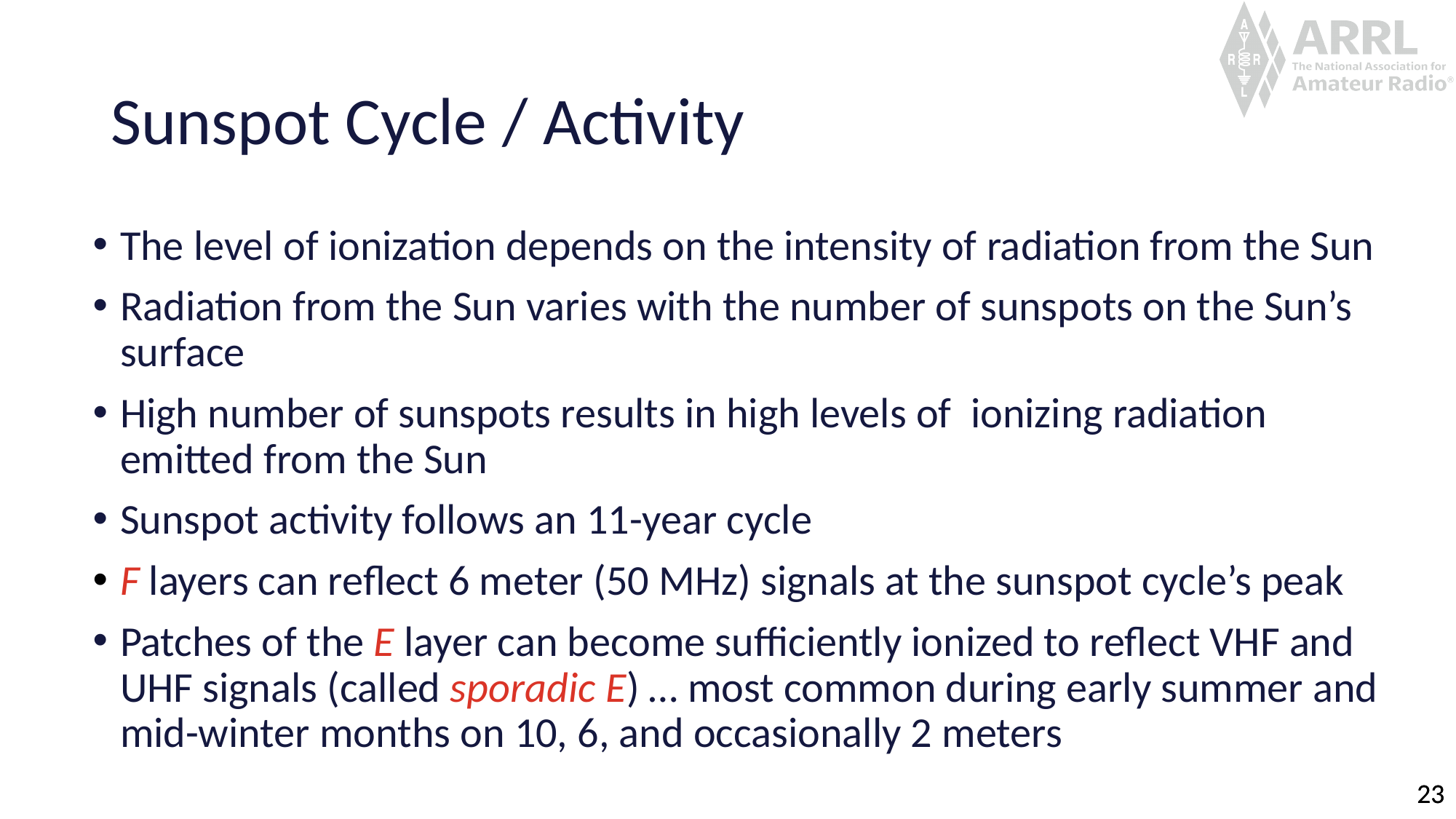

# Sunspot Cycle / Activity
The level of ionization depends on the intensity of radiation from the Sun
Radiation from the Sun varies with the number of sunspots on the Sun’s surface
High number of sunspots results in high levels of  ionizing radiation emitted from the Sun
Sunspot activity follows an 11-year cycle
F layers can reflect 6 meter (50 MHz) signals at the sunspot cycle’s peak
Patches of the E layer can become sufficiently ionized to reflect VHF and UHF signals (called sporadic E) … most common during early summer and mid-winter months on 10, 6, and occasionally 2 meters